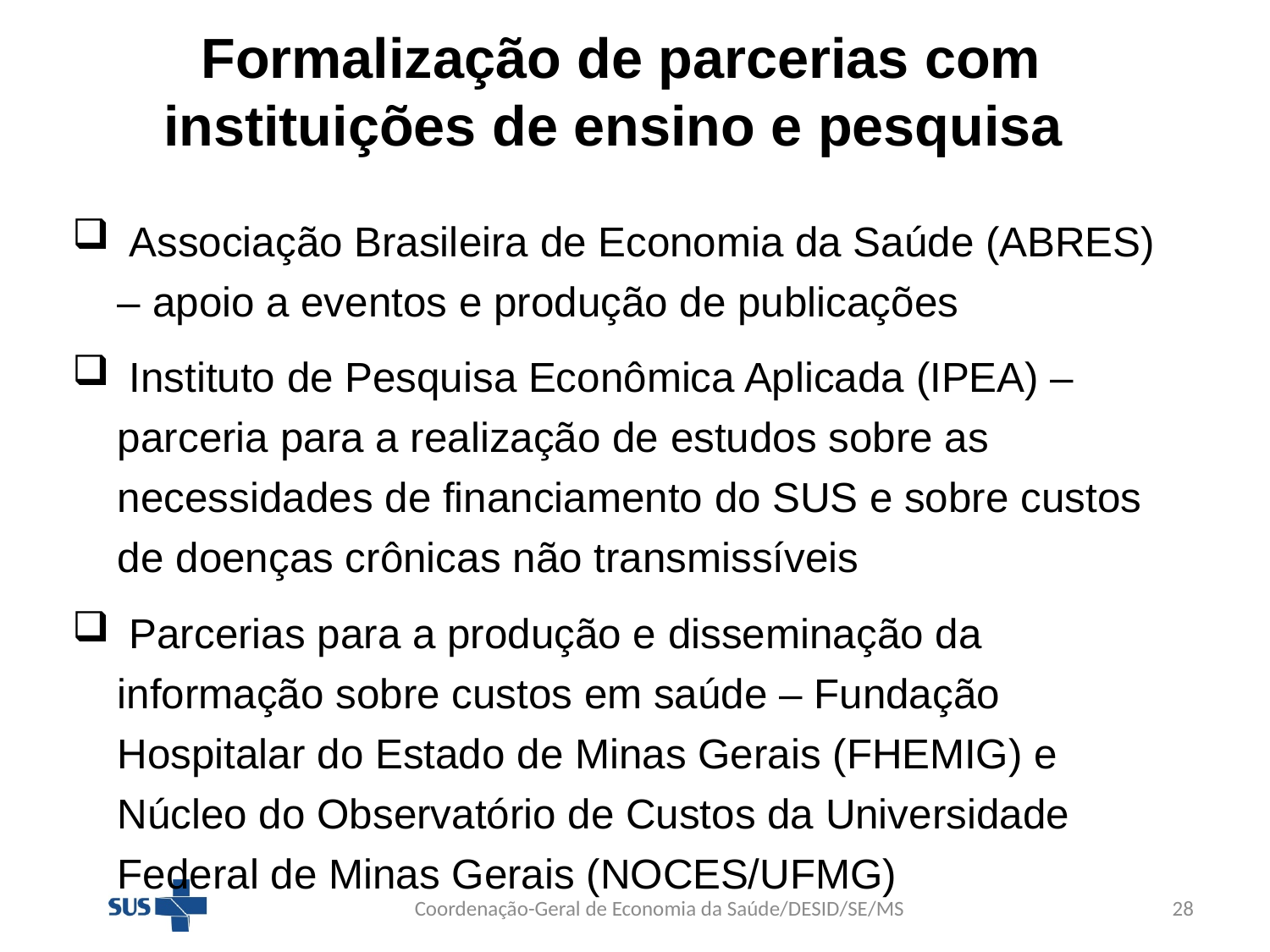

# Formalização de parcerias com instituições de ensino e pesquisa
 Associação Brasileira de Economia da Saúde (ABRES) – apoio a eventos e produção de publicações
 Instituto de Pesquisa Econômica Aplicada (IPEA) – parceria para a realização de estudos sobre as necessidades de financiamento do SUS e sobre custos de doenças crônicas não transmissíveis
 Parcerias para a produção e disseminação da informação sobre custos em saúde – Fundação Hospitalar do Estado de Minas Gerais (FHEMIG) e Núcleo do Observatório de Custos da Universidade Federal de Minas Gerais (NOCES/UFMG)
Coordenação-Geral de Economia da Saúde/DESID/SE/MS
28